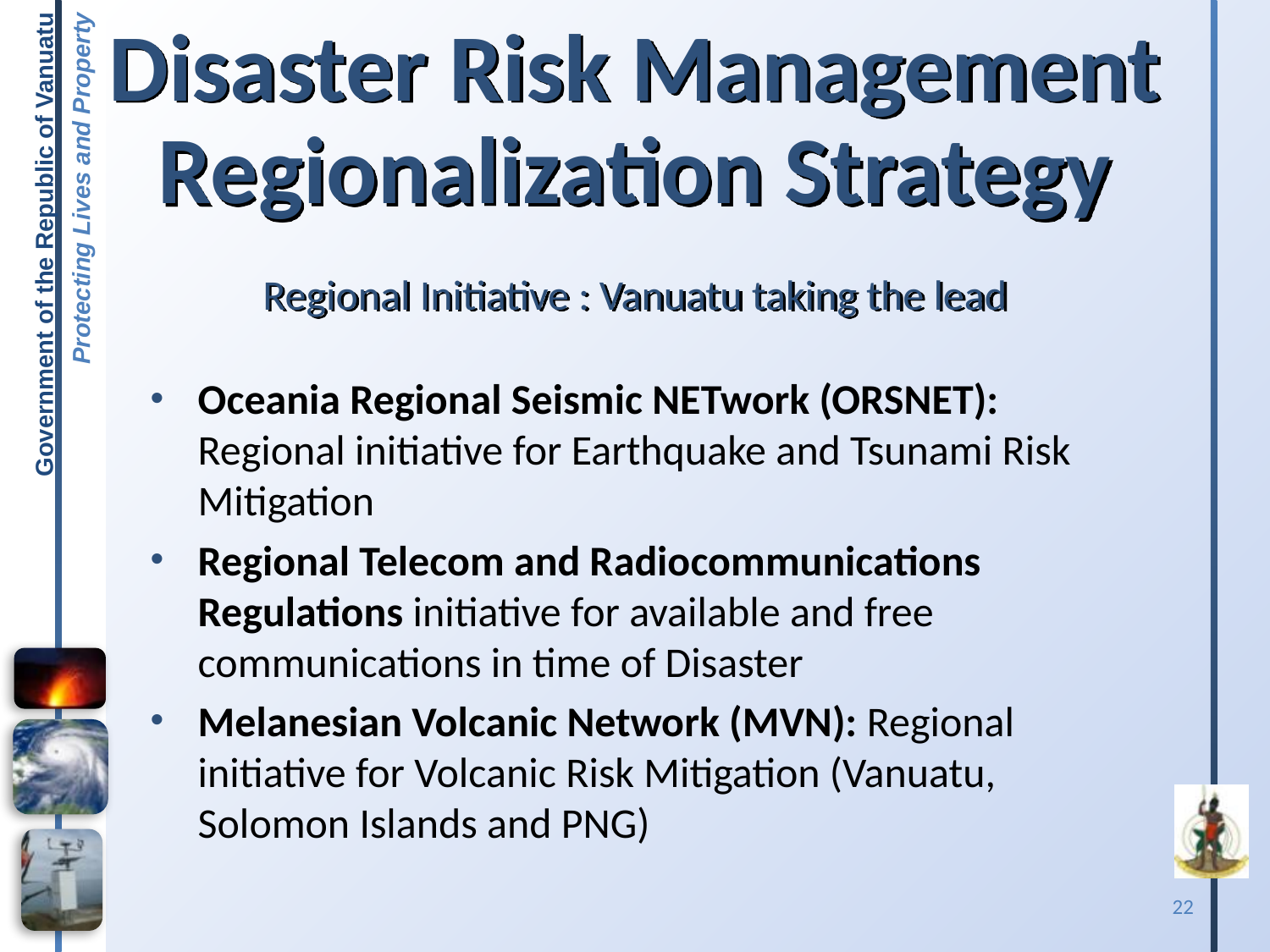

# Disaster Risk Management Regionalization Strategy
Regional Initiative : Vanuatu taking the lead
Oceania Regional Seismic NETwork (ORSNET): Regional initiative for Earthquake and Tsunami Risk Mitigation
Regional Telecom and Radiocommunications Regulations initiative for available and free communications in time of Disaster
Melanesian Volcanic Network (MVN): Regional initiative for Volcanic Risk Mitigation (Vanuatu, Solomon Islands and PNG)
22